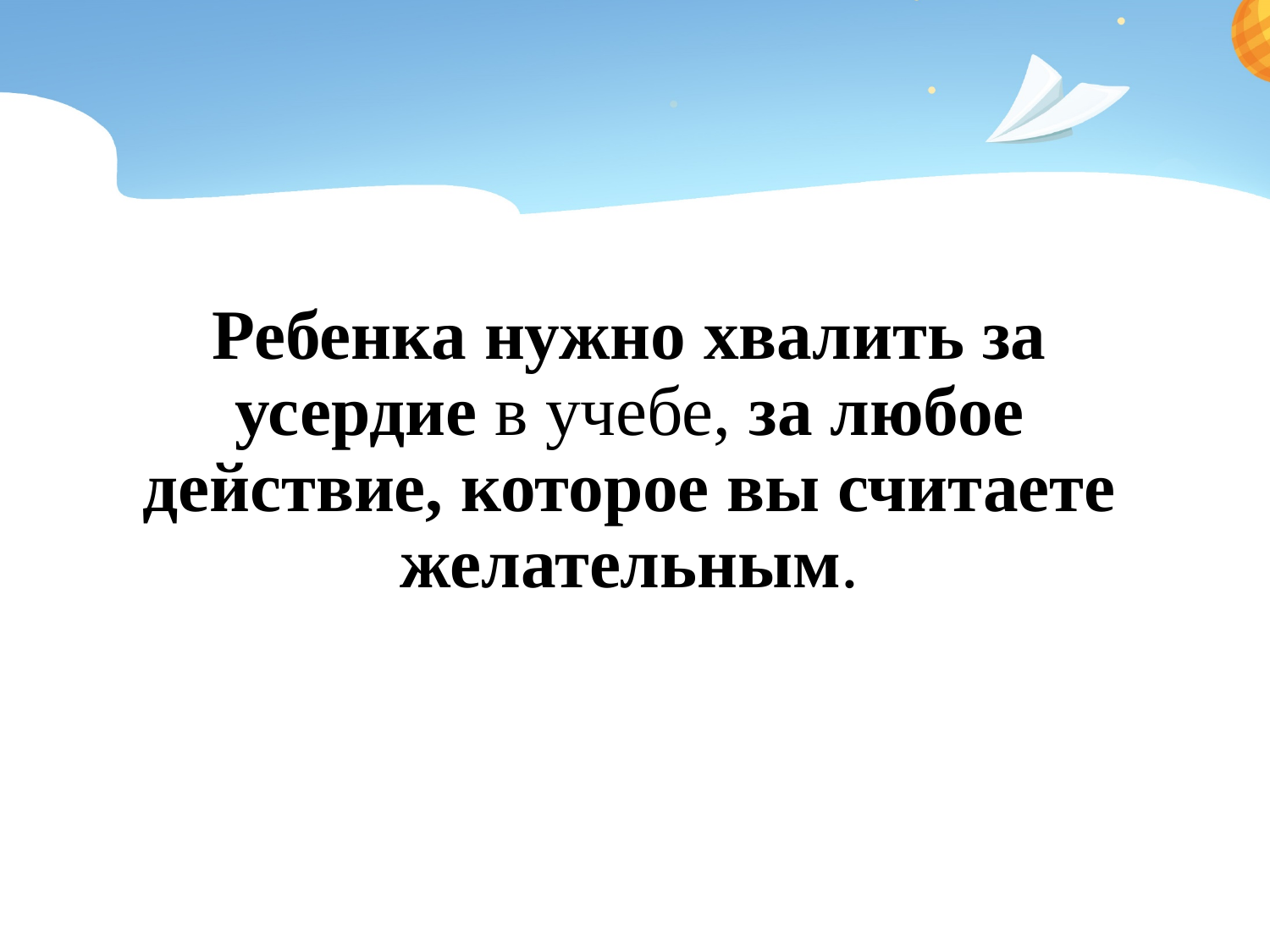

# Ребенка нужно хвалить за усердие в учебе, за любое действие, которое вы считаете желательным.